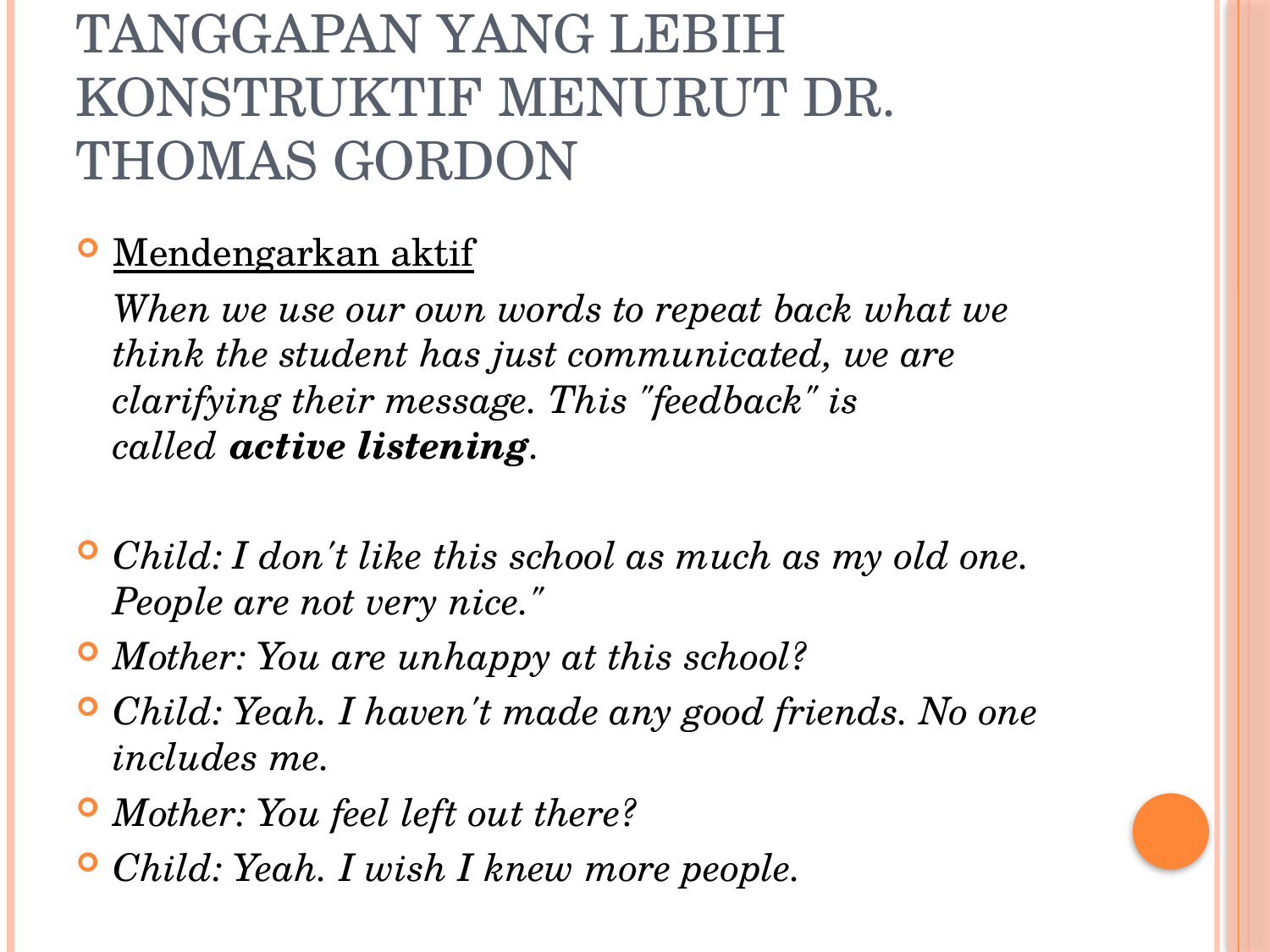

# Tanggapan yang lebih konstruktif menurut dr. thomas gordon
Mendengarkan aktif
	When we use our own words to repeat back what we think the student has just communicated, we are clarifying their message. This "feedback" is called active listening.

Child: I don't like this school as much as my old one. People are not very nice."
Mother: You are unhappy at this school?
Child: Yeah. I haven't made any good friends. No one includes me.
Mother: You feel left out there?
Child: Yeah. I wish I knew more people.